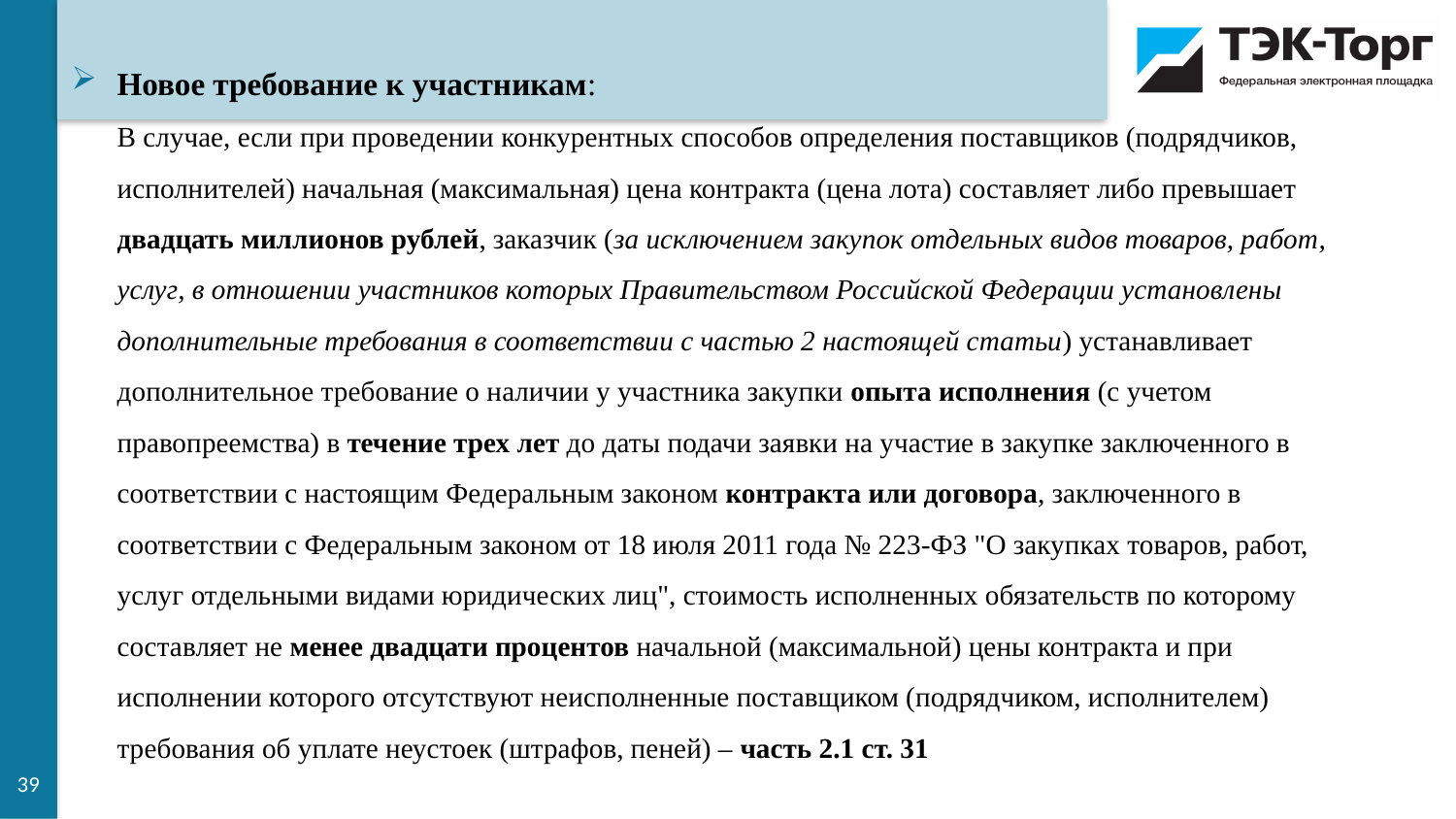

Новое требование к участникам:
В случае, если при проведении конкурентных способов определения поставщиков (подрядчиков, исполнителей) начальная (максимальная) цена контракта (цена лота) составляет либо превышает двадцать миллионов рублей, заказчик (за исключением закупок отдельных видов товаров, работ, услуг, в отношении участников которых Правительством Российской Федерации установлены дополнительные требования в соответствии с частью 2 настоящей статьи) устанавливает дополнительное требование о наличии у участника закупки опыта исполнения (с учетом правопреемства) в течение трех лет до даты подачи заявки на участие в закупке заключенного в соответствии с настоящим Федеральным законом контракта или договора, заключенного в соответствии с Федеральным законом от 18 июля 2011 года № 223-ФЗ "О закупках товаров, работ, услуг отдельными видами юридических лиц", стоимость исполненных обязательств по которому составляет не менее двадцати процентов начальной (максимальной) цены контракта и при исполнении которого отсутствуют неисполненные поставщиком (подрядчиком, исполнителем) требования об уплате неустоек (штрафов, пеней) – часть 2.1 ст. 31
39